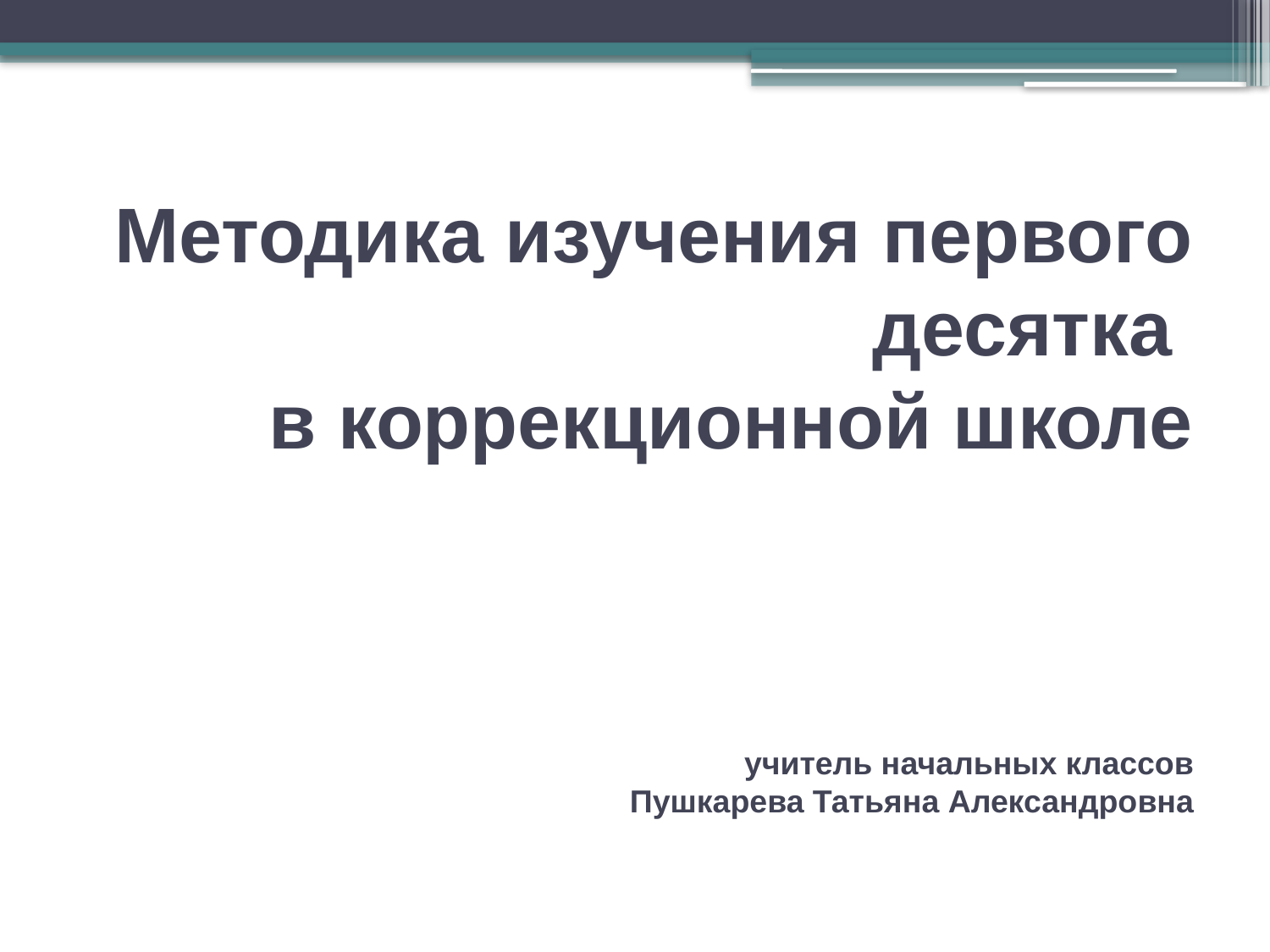

# Методика изучения первого десятка в коррекционной школе учитель начальных классов Пушкарева Татьяна Александровна